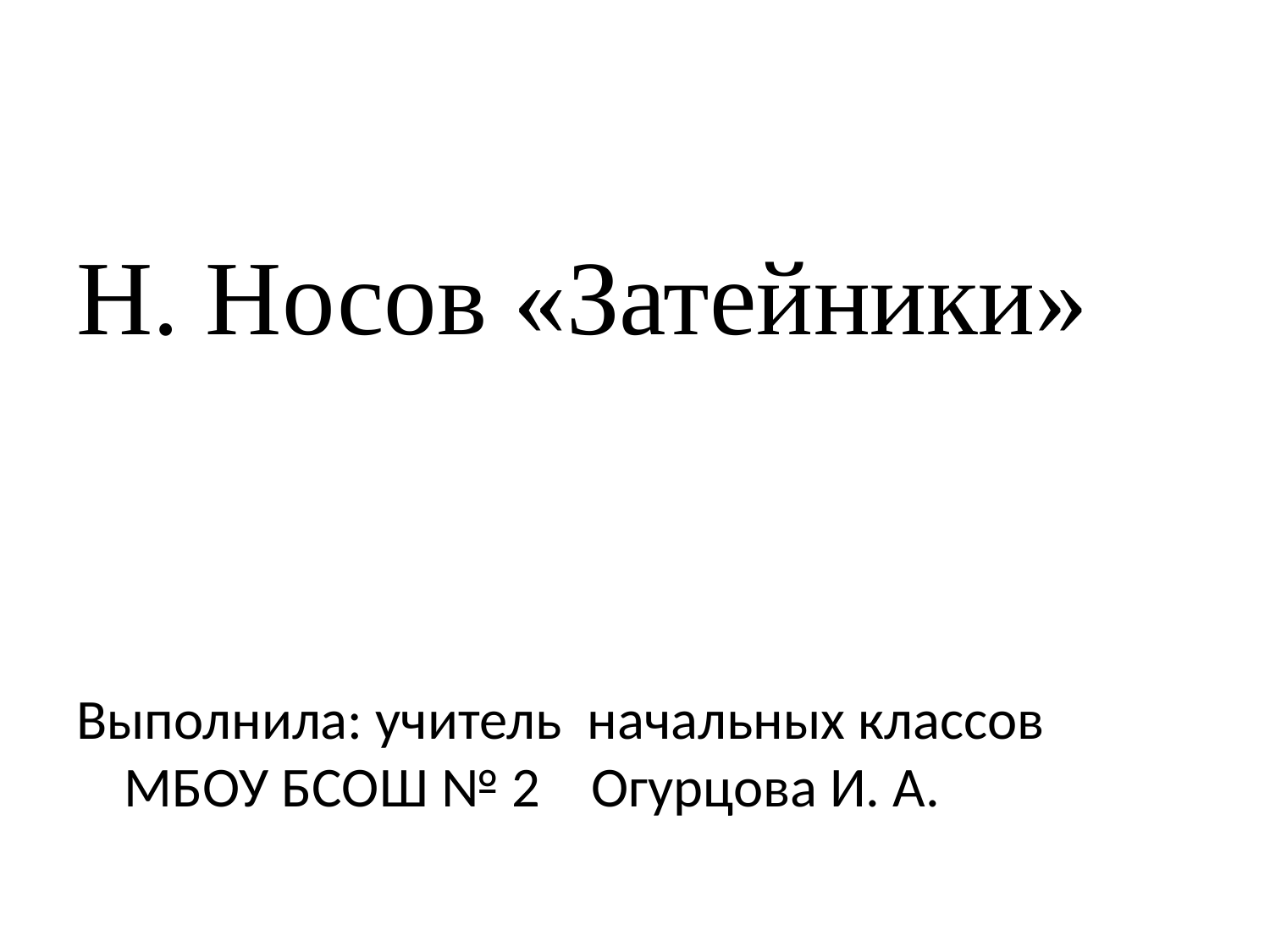

Н. Носов «Затейники»

Выполнила: учитель  начальных классов МБОУ БСОШ № 2    Огурцова И. А.